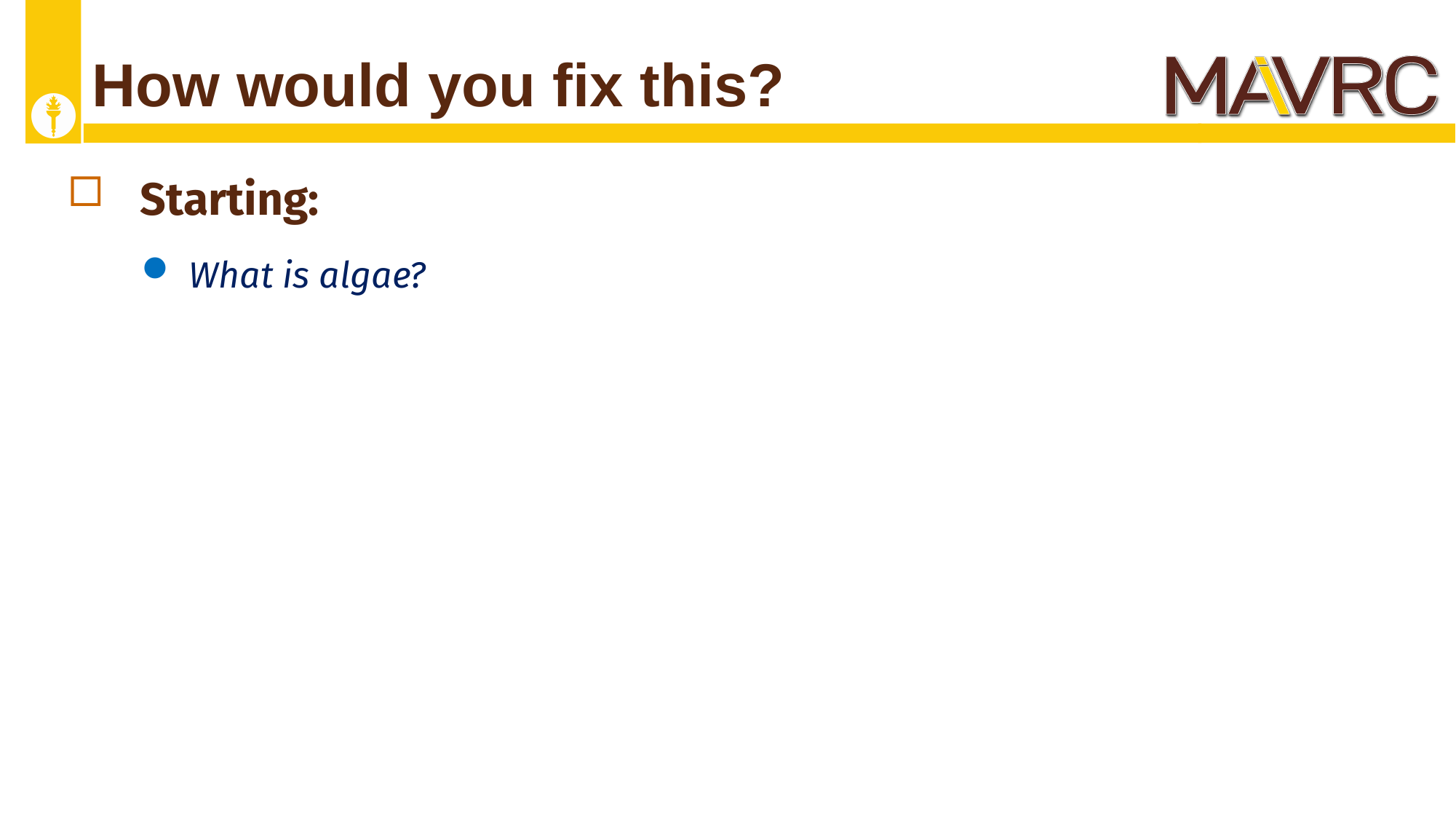

# How would you fix this?
Starting:
What is algae?